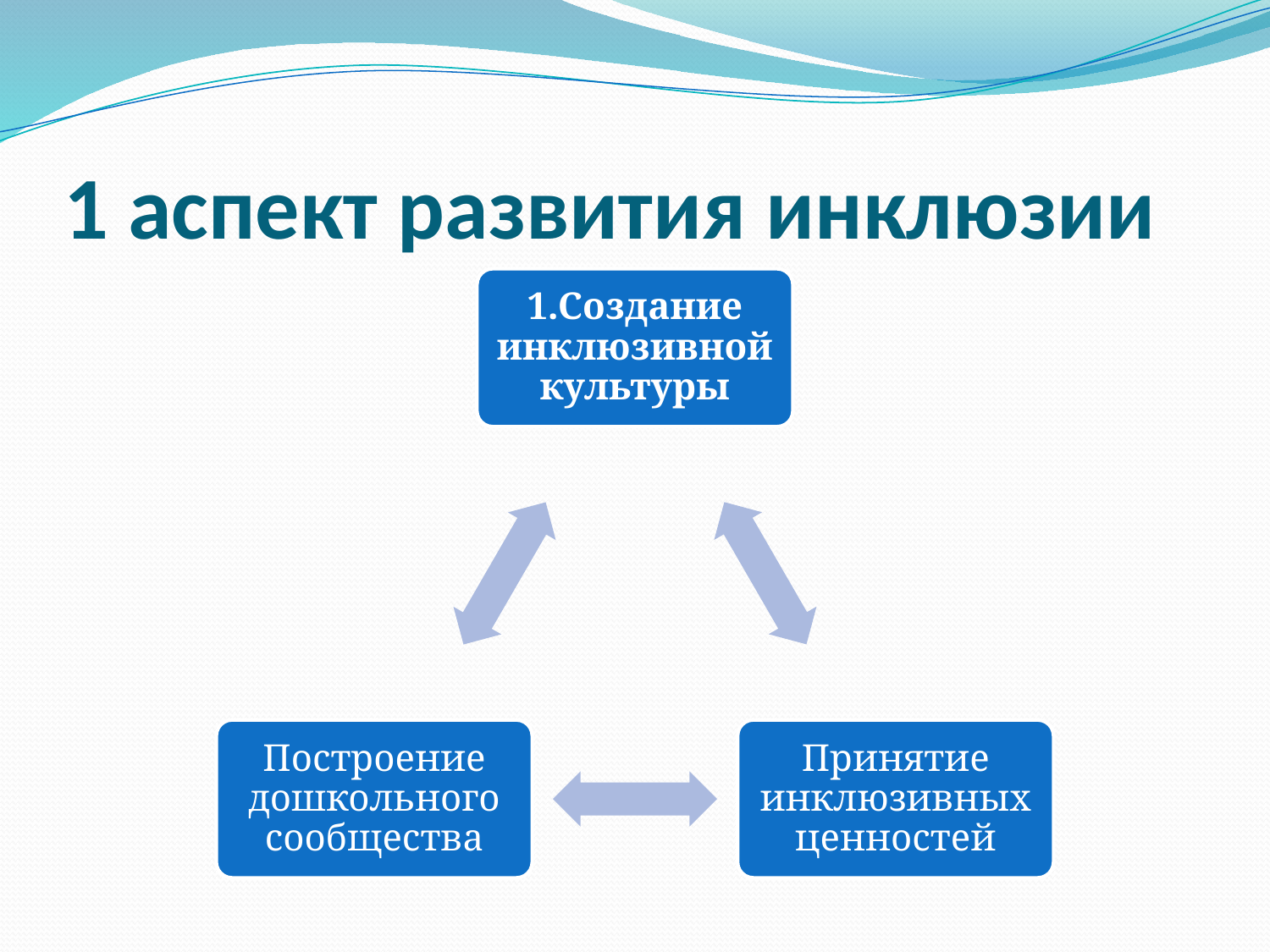

# 1 аспект развития инклюзии
1.Создание инклюзивной культуры

Принятие инклюзивных ценностей

Построение дошкольного сообщества